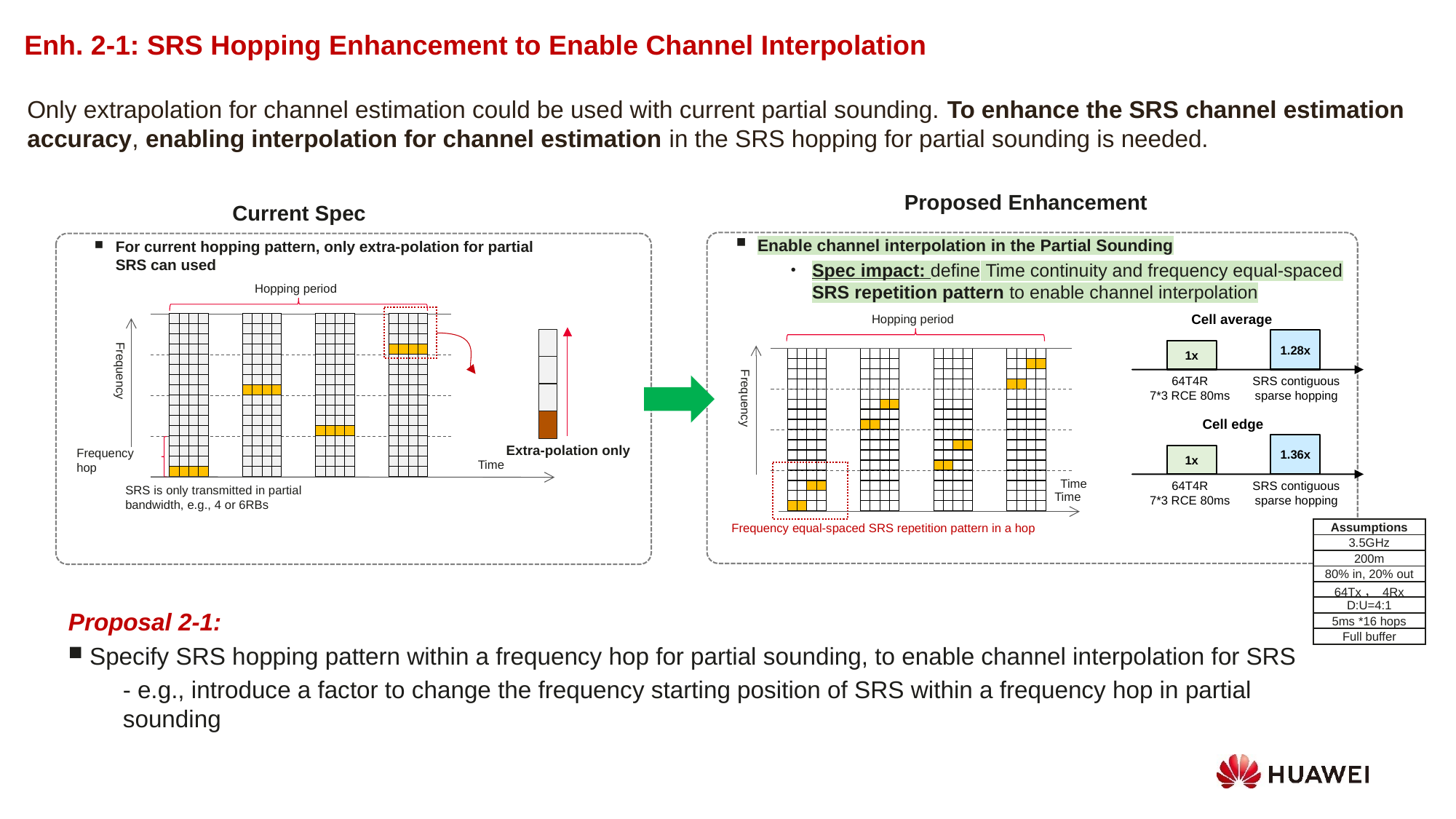

Enh. 2-1: SRS Hopping Enhancement to Enable Channel Interpolation
Only extrapolation for channel estimation could be used with current partial sounding. To enhance the SRS channel estimation accuracy, enabling interpolation for channel estimation in the SRS hopping for partial sounding is needed.
Proposed Enhancement
Current Spec

Enable channel interpolation in the Partial Sounding
Spec impact: define Time continuity and frequency equal-spaced SRS repetition pattern to enable channel interpolation
For current hopping pattern, only extra-polation for partial SRS can used

Hopping period

1.28x
1x

64T4R
7*3 RCE 80ms
SRS contiguous sparse hopping
Cell average
Hopping period

Frequency

Frequency

1.36x
1x

64T4R
7*3 RCE 80ms
SRS contiguous sparse hopping
Cell edge

Extra-polation only
Frequency hop
Time

Time
SRS is only transmitted in partial bandwidth, e.g., 4 or 6RBs
Time
Frequency equal-spaced SRS repetition pattern in a hop
| Assumptions |
| --- |
| 3.5GHz |
| 200m |
| 80% in, 20% out |
| 64Tx， 4Rx |
| D:U=4:1 |
| 5ms \*16 hops |
| Full buffer |
Proposal 2-1:
Specify SRS hopping pattern within a frequency hop for partial sounding, to enable channel interpolation for SRS
- e.g., introduce a factor to change the frequency starting position of SRS within a frequency hop in partial sounding